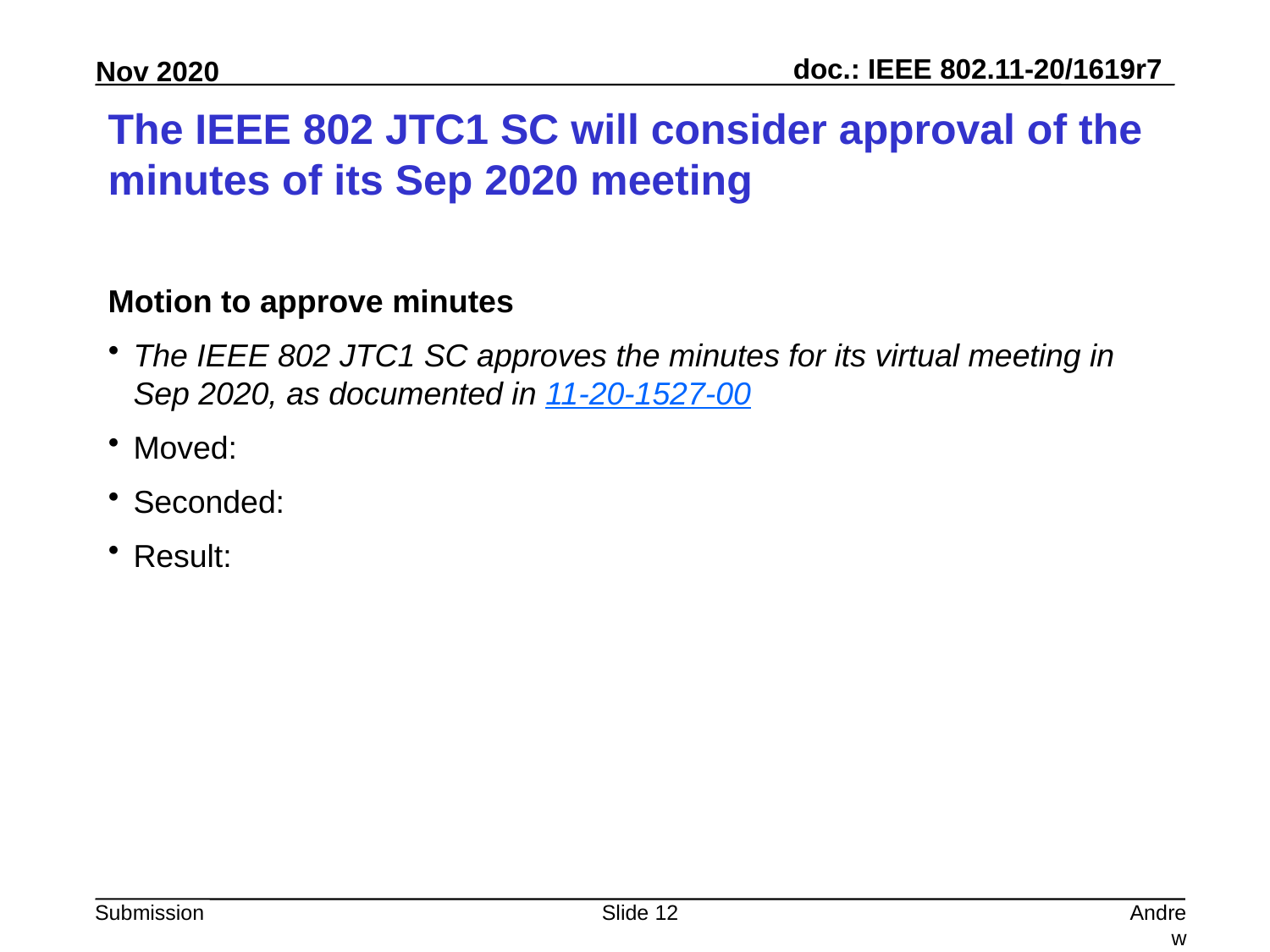

# The IEEE 802 JTC1 SC will consider approval of the minutes of its Sep 2020 meeting
Motion to approve minutes
The IEEE 802 JTC1 SC approves the minutes for its virtual meeting in Sep 2020, as documented in 11-20-1527-00
Moved:
Seconded:
Result:
Slide 12
Andrew Myles, Cisco